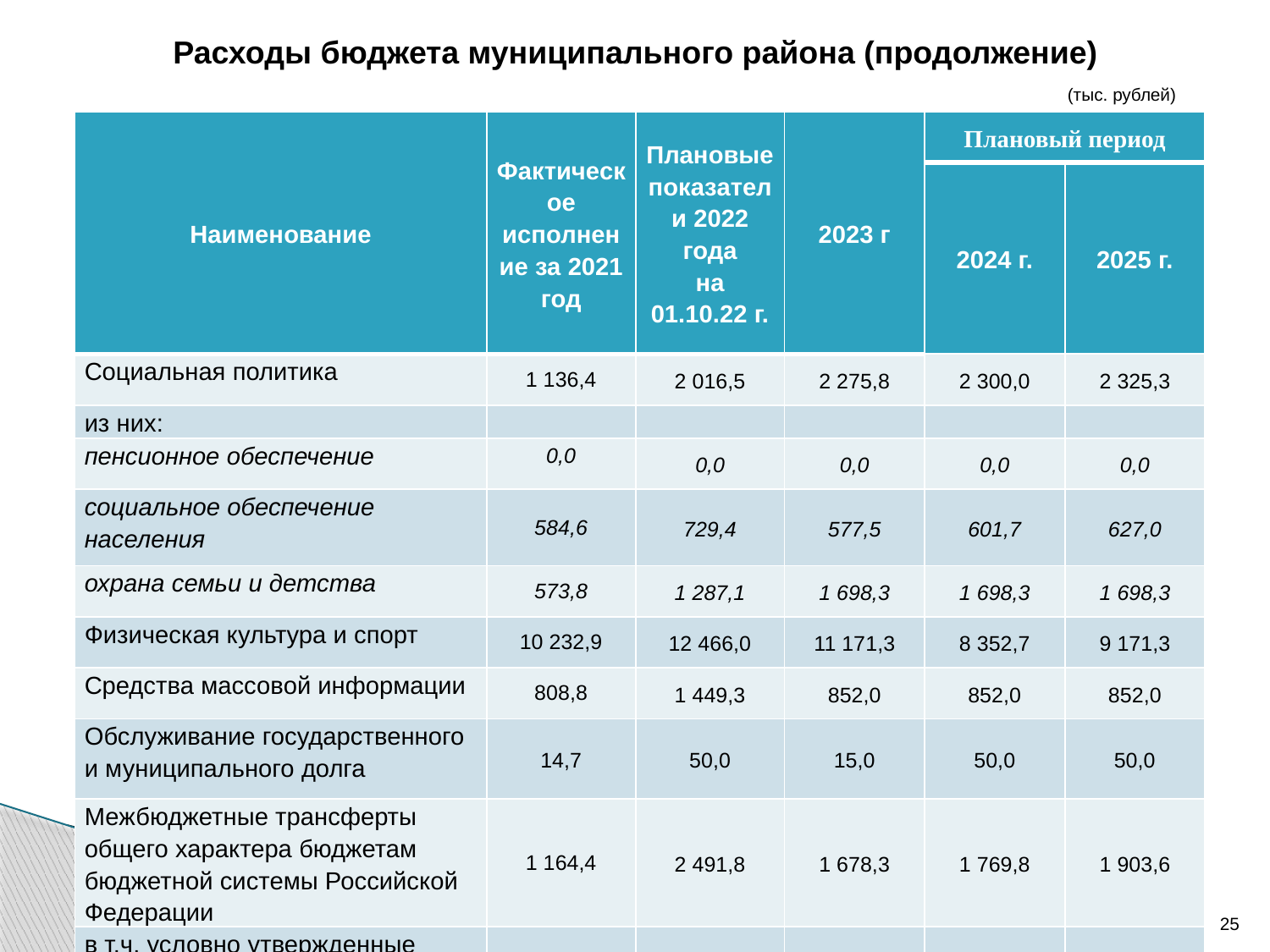

Расходы бюджета муниципального района (продолжение)
(тыс. рублей)
| Наименование | Фактическое исполнение за 2021 год | Плановые показатели 2022 года на 01.10.22 г. | 2023 г | Плановый период |  |
| --- | --- | --- | --- | --- | --- |
|  |  |  |  | 2024 г. | 2025 г. |
| Социальная политика | 1 136,4 | 2 016,5 | 2 275,8 | 2 300,0 | 2 325,3 |
| из них: |  |  |  |  |  |
| пенсионное обеспечение | 0,0 | 0,0 | 0,0 | 0,0 | 0,0 |
| социальное обеспечение населения | 584,6 | 729,4 | 577,5 | 601,7 | 627,0 |
| охрана семьи и детства | 573,8 | 1 287,1 | 1 698,3 | 1 698,3 | 1 698,3 |
| Физическая культура и спорт | 10 232,9 | 12 466,0 | 11 171,3 | 8 352,7 | 9 171,3 |
| Средства массовой информации | 808,8 | 1 449,3 | 852,0 | 852,0 | 852,0 |
| Обслуживание государственного и муниципального долга | 14,7 | 50,0 | 15,0 | 50,0 | 50,0 |
| Межбюджетные трансферты общего характера бюджетам бюджетной системы Российской Федерации | 1 164,4 | 2 491,8 | 1 678,3 | 1 769,8 | 1 903,6 |
| в т.ч. условно утвержденные расходы | - | - | - | 3 885,3 | 8 126,8 |
| Расходы всего | 607 626,0 | 555 250,1 | 442 330,9 | 391 200,9 | 394 903,9 |
25